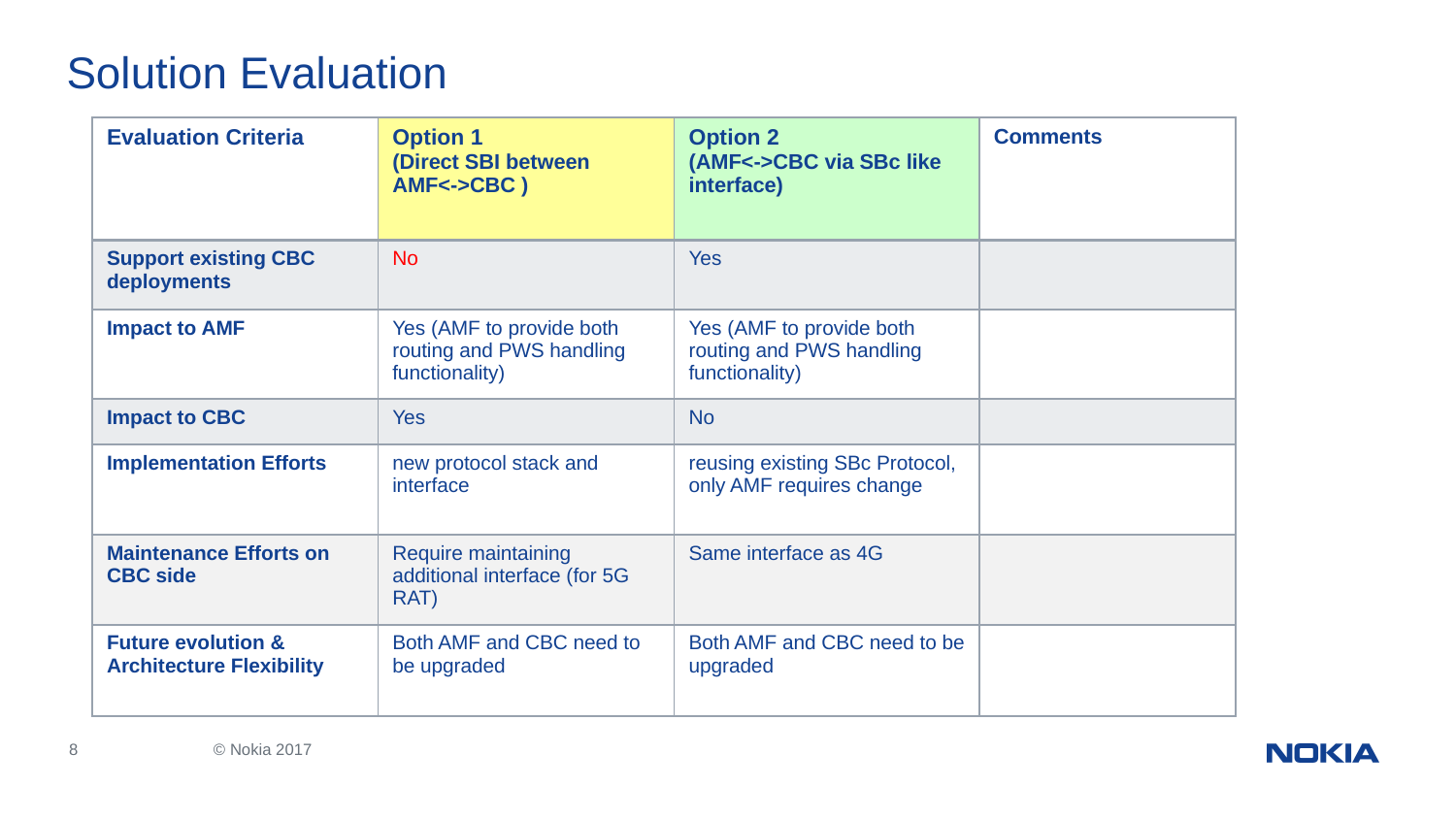

# Solution Evaluation
| Evaluation Criteria | Option 1 (Direct SBI between AMF<->CBC ) | Option 2 (AMF<->CBC via SBc like interface) | Comments |
| --- | --- | --- | --- |
| Support existing CBC deployments | No | Yes |  |
| Impact to AMF | Yes (AMF to provide both routing and PWS handling functionality) | Yes (AMF to provide both routing and PWS handling functionality) |  |
| Impact to CBC | Yes | No |  |
| Implementation Efforts | new protocol stack and interface | reusing existing SBc Protocol, only AMF requires change |  |
| Maintenance Efforts on CBC side | Require maintaining additional interface (for 5G RAT) | Same interface as 4G |  |
| Future evolution & Architecture Flexibility | Both AMF and CBC need to be upgraded | Both AMF and CBC need to be upgraded |  |
Nokia Internal Use